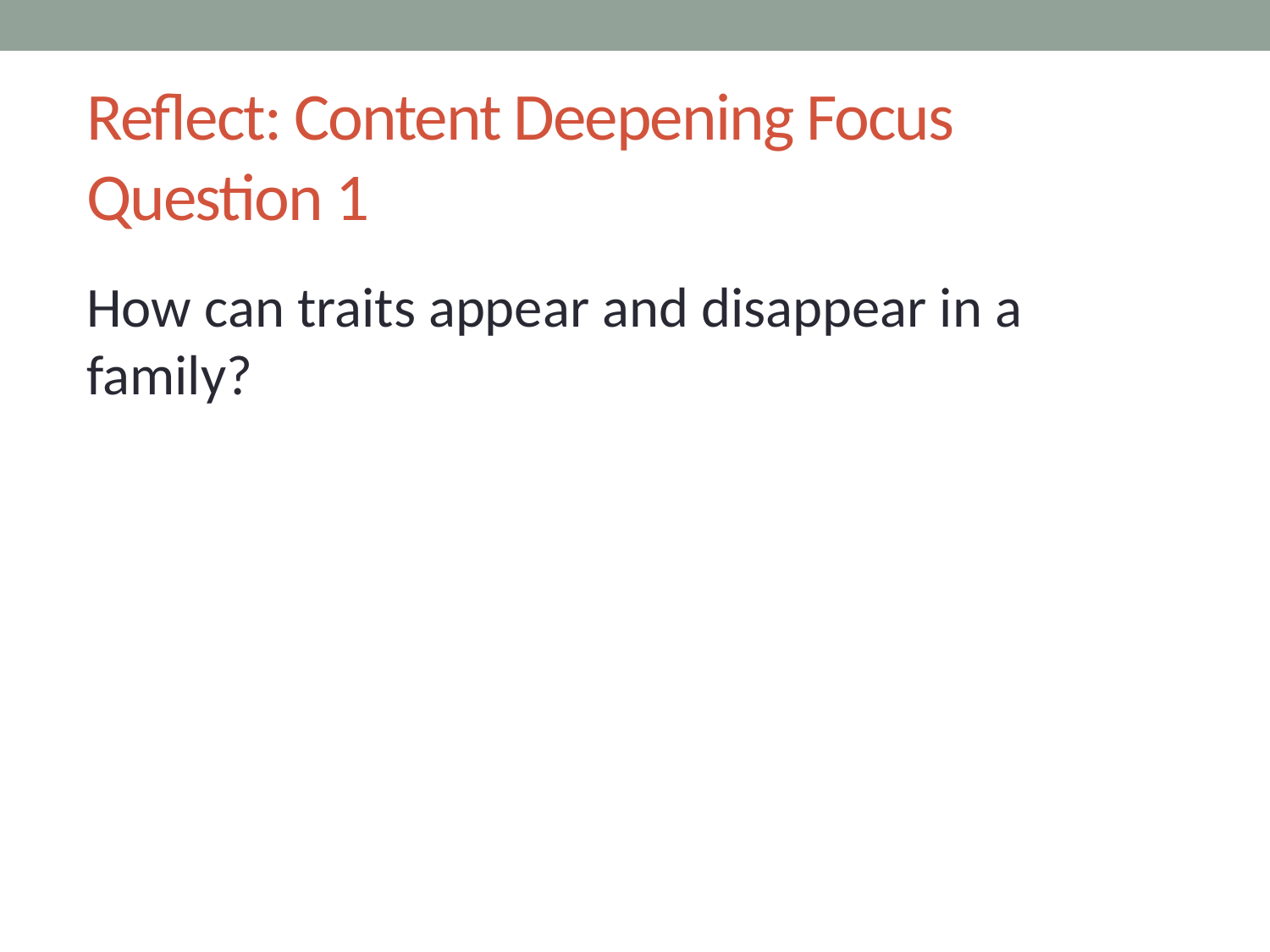

# Reflect: Content Deepening Focus Question 1
How can traits appear and disappear in a family?